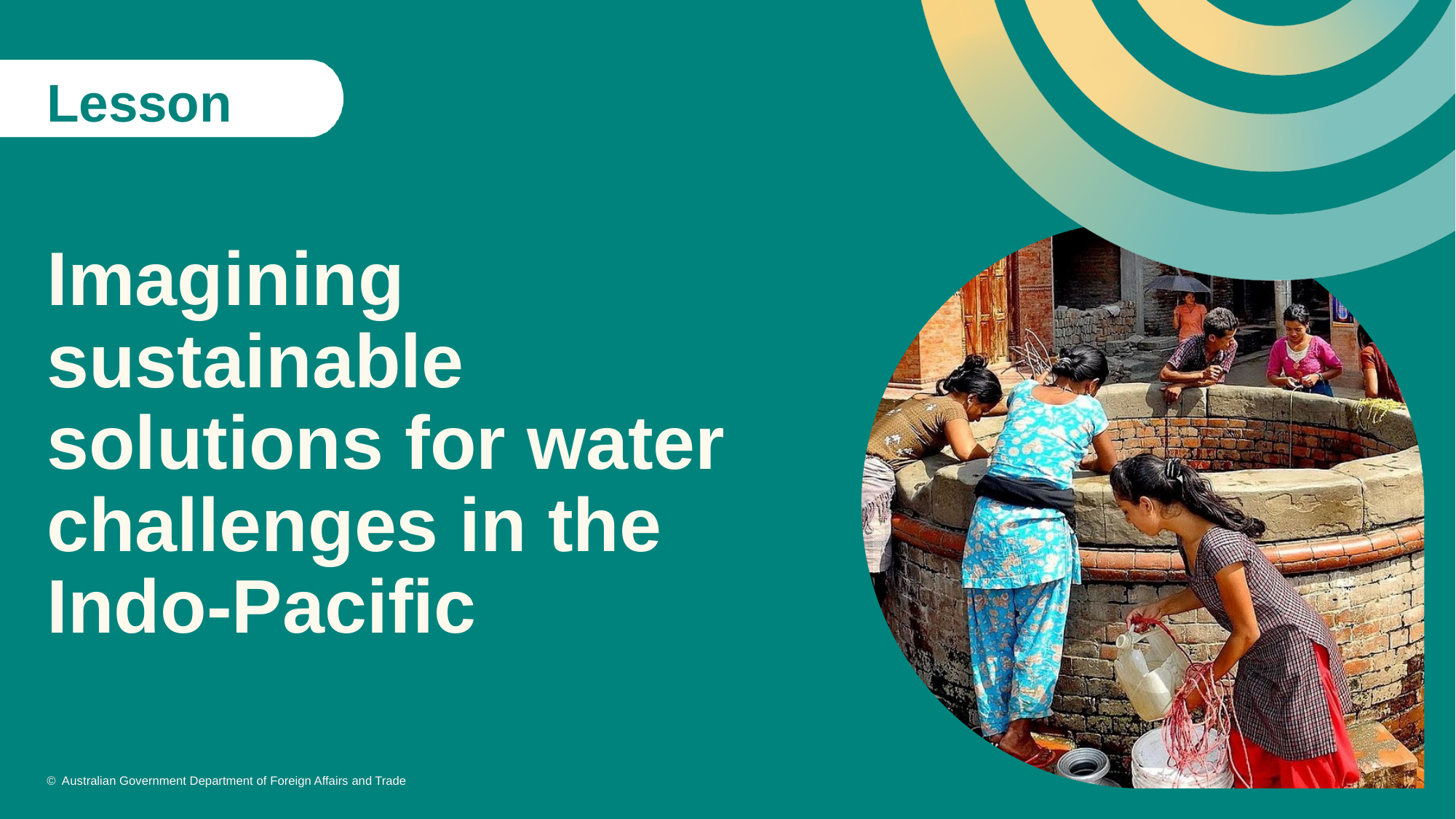

Lesson 4
# Imagining sustainable solutions for water challenges in the Indo-Pacific